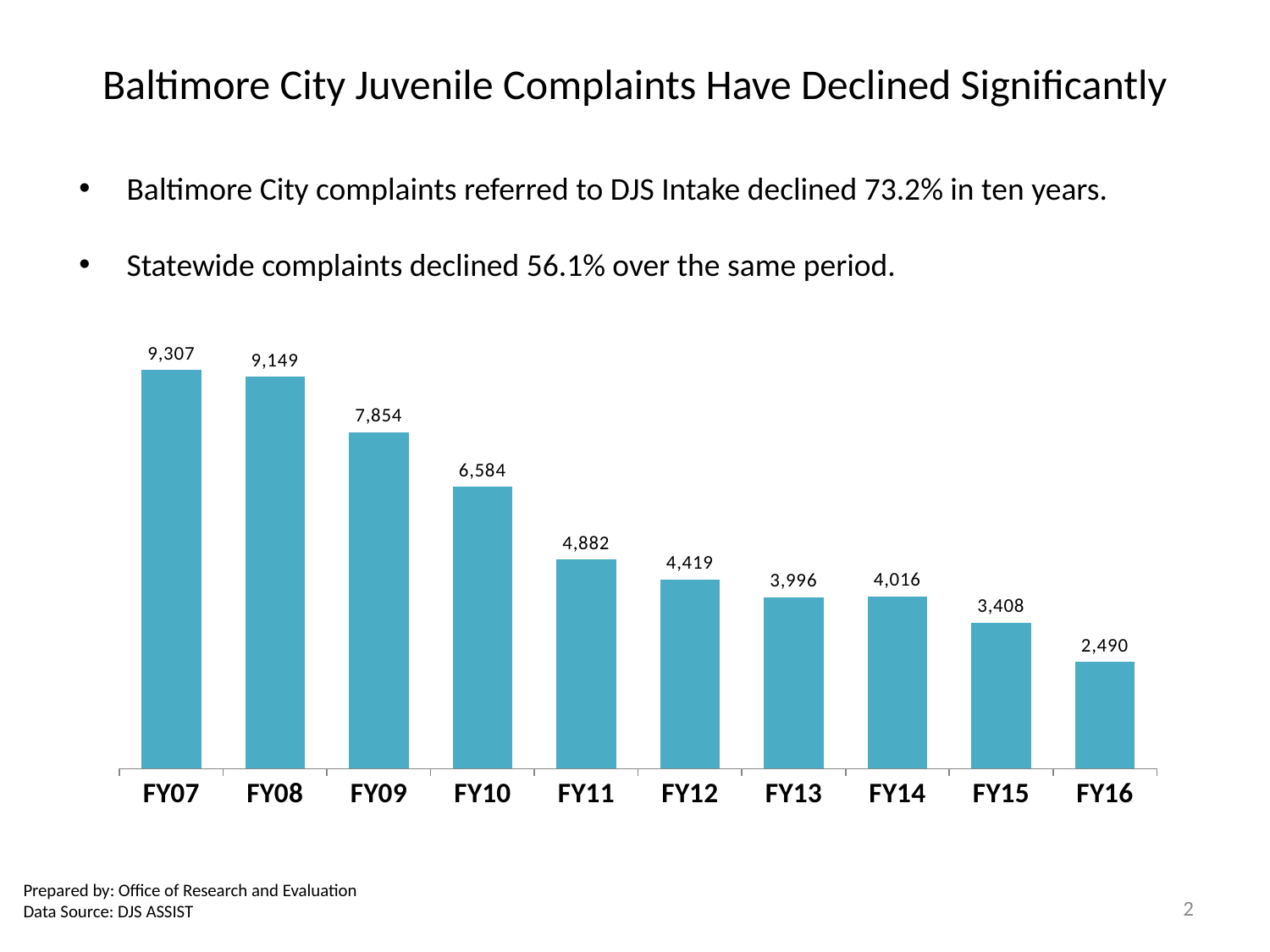

# Baltimore City Juvenile Complaints Have Declined Significantly

Baltimore City complaints referred to DJS Intake declined 73.2% in ten years.

Statewide complaints declined 56.1% over the same period.

### Chart

| Category | Complaints |
|---|---|
| FY16 | 2490.0 |
| FY15 | 3408.0 |
| FY14 | 4016.0 |
| FY13 | 3996.0 |
| FY12 | 4419.0 |
| FY11 | 4882.0 |
| FY10 | 6584.0 |
| FY09 | 7854.0 |
| FY08 | 9149.0 |
| FY07 | 9307.0 |
Prepared by: Office of Research and Evaluation
Data Source: DJS ASSIST
2